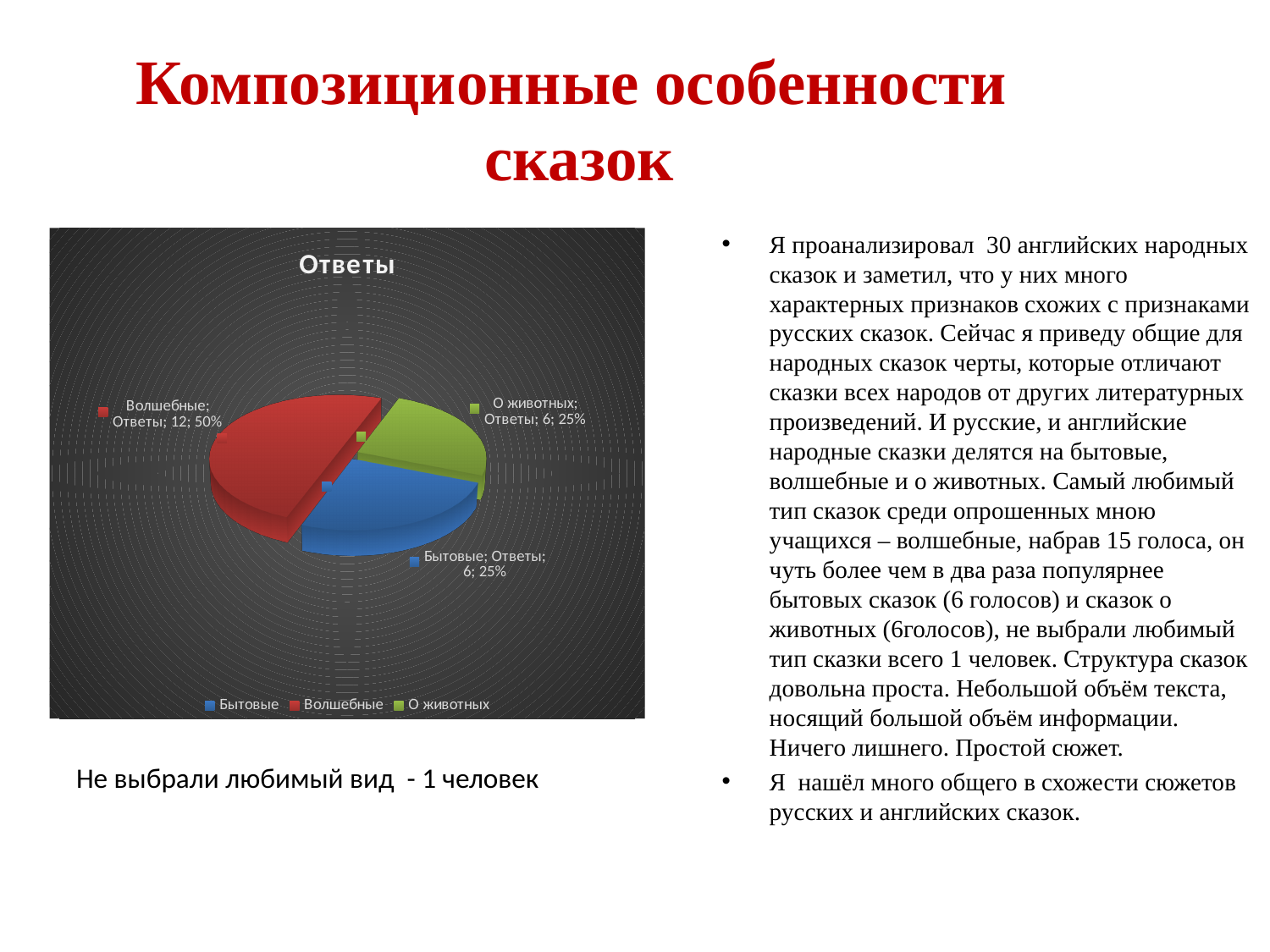

Композиционные особенности
 сказок
Я проанализировал  30 английских народных сказок и заметил, что у них много характерных признаков схожих с признаками русских сказок. Сейчас я приведу общие для народных сказок черты, которые отличают сказки всех народов от других литературных произведений. И русские, и английские народные сказки делятся на бытовые, волшебные и о животных. Самый любимый тип сказок среди опрошенных мною учащихся – волшебные, набрав 15 голоса, он чуть более чем в два раза популярнее бытовых сказок (6 голосов) и сказок о животных (6голосов), не выбрали любимый тип сказки всего 1 человек. Структура сказок довольна проста. Небольшой объём текста, носящий большой объём информации. Ничего лишнего. Простой сюжет.
Я  нашёл много общего в схожести сюжетов русских и английских сказок.

[unsupported chart]

          Не выбрали любимый вид  - 1 человек